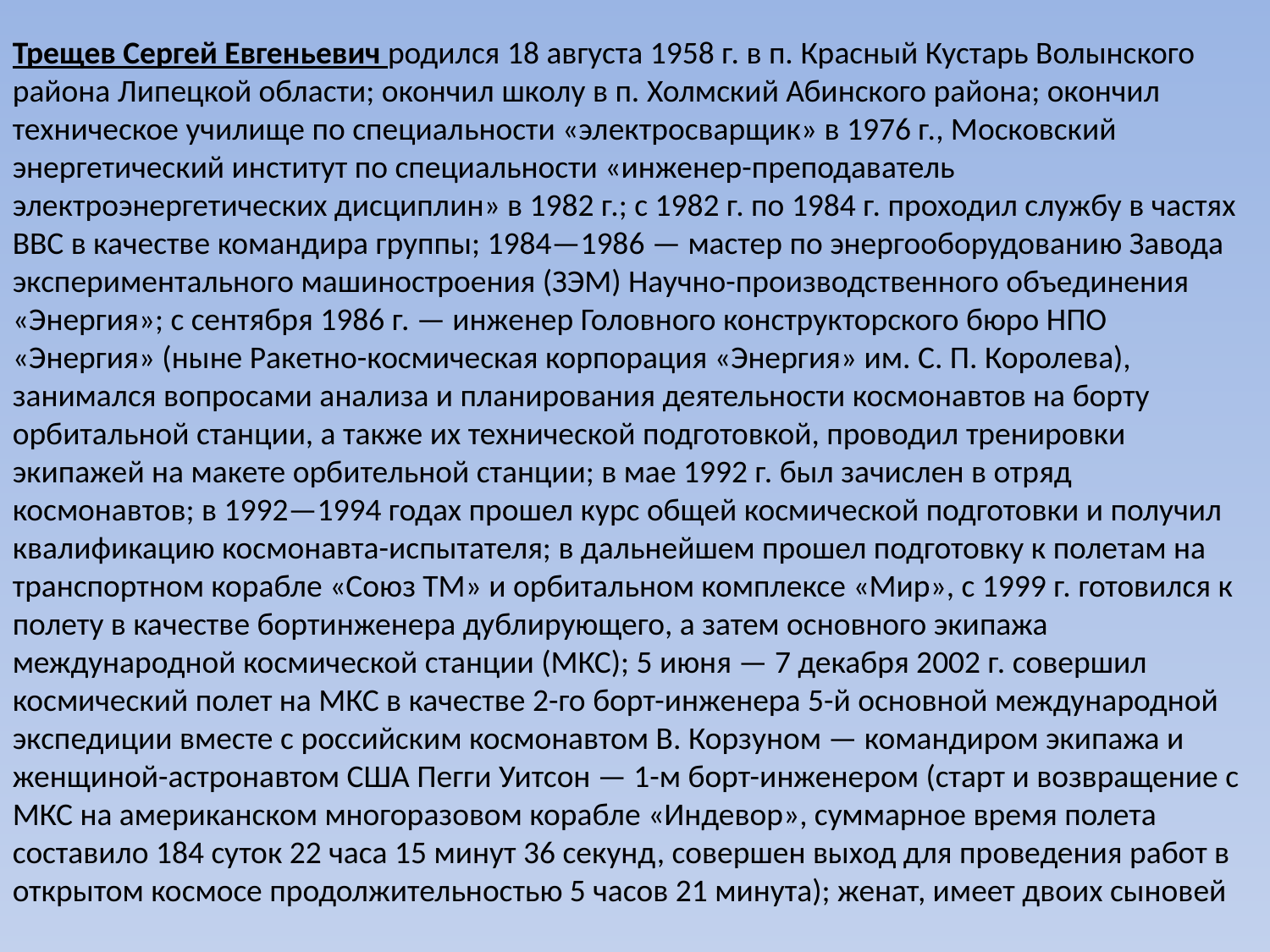

Трещев Сергей Евгеньевич родился 18 августа 1958 г. в п. Красный Кустарь Волынского района Липецкой области; окончил школу в п. Холмский Абинского района; окончил техническое училище по специальности «электросварщик» в 1976 г., Московский энергетический институт по специальности «инженер-преподаватель электроэнергетических дисциплин» в 1982 г.; с 1982 г. по 1984 г. проходил службу в частях ВВС в качестве командира группы; 1984—1986 — мастер по энергооборудованию Завода экспериментального машиностроения (ЗЭМ) Научно-производственного объединения «Энергия»; с сентября 1986 г. — инженер Головного конструкторского бюро НПО «Энергия» (ныне Ракетно-космическая корпорация «Энергия» им. С. П. Королева), занимался вопросами анализа и планирования деятельности космонавтов на борту орбитальной станции, а также их технической подготовкой, проводил тренировки экипажей на макете орбительной станции; в мае 1992 г. был зачислен в отряд космонавтов; в 1992—1994 годах прошел курс общей космической подготовки и получил квалификацию космонавта-испытателя; в дальнейшем прошел подготовку к полетам на транспортном корабле «Союз ТМ» и орбитальном комплексе «Мир», с 1999 г. готовился к полету в качестве бортинженера дублирующего, а затем основного экипажа международной космической станции (МКС); 5 июня — 7 декабря 2002 г. совершил космический полет на МКС в качестве 2-го борт-инженера 5-й основной международной экспедиции вместе с российским космонавтом В. Корзуном — командиром экипажа и женщиной-астронавтом США Пегги Уитсон — 1-м борт-инженером (старт и возвращение с МКС на американском многоразовом корабле «Индевор», суммарное время полета составило 184 суток 22 часа 15 минут 36 секунд, совершен выход для проведения работ в открытом космосе продолжительностью 5 часов 21 минута); женат, имеет двоих сыновей